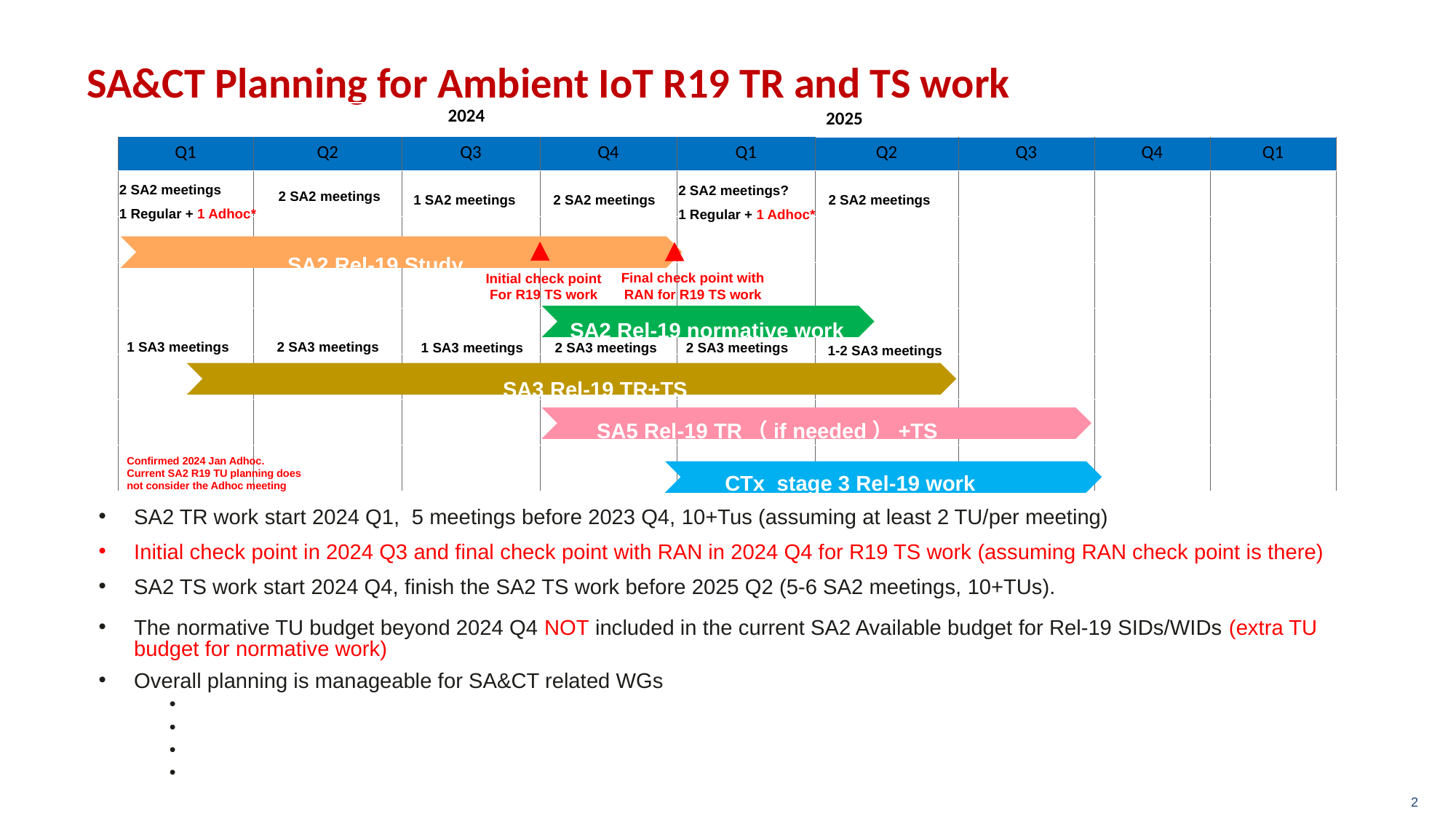

SA&CT Planning for Ambient IoT R19 TR and TS work
| 2024 |  |  |  |  | 2025 |  |  |  |
| --- | --- | --- | --- | --- | --- | --- | --- | --- |
| Q1 | Q2 | Q3 | Q4 | Q1 | Q2 | Q3 | Q4 | Q1 |
|  |  |  |  |  |  |  |  |  |
|  |  |  |  |  |  |  |  |  |
|  |  |  |  |  |  |  |  |  |
|  |  |  |  |  |  |  |  |  |
|  |  |  |  |  |  |  |  |  |
|  |  |  |  |  |  |  |  |  |
|  |  |  |  |  |  |  |  |  |
2 SA2 meetings

1 Regular + 1 Adhoc*
2 SA2 meetings?

1 Regular + 1 Adhoc*
2 SA2 meetings

2 SA2 meetings

2 SA2 meetings

1 SA2 meetings

SA2 Rel-19 Study

Final check point with RAN for R19 TS work
Initial check point
For R19 TS work
SA2 Rel-19 normative work

1 SA3 meetings

2 SA3 meetings

1 SA3 meetings

2 SA3 meetings

2 SA3 meetings
1-2 SA3 meetings
SA3 Rel-19 TR+TS

SA5 Rel-19 TR（if needed）+TS

CTx  stage 3 Rel-19 work
Confirmed 2024 Jan Adhoc.
Current SA2 R19 TU planning does not consider the Adhoc meeting

SA2 TR work start 2024 Q1,  5 meetings before 2023 Q4, 10+Tus (assuming at least 2 TU/per meeting)
Initial check point in 2024 Q3 and final check point with RAN in 2024 Q4 for R19 TS work (assuming RAN check point is there)
SA2 TS work start 2024 Q4, finish the SA2 TS work before 2025 Q2 (5-6 SA2 meetings, 10+TUs).
The normative TU budget beyond 2024 Q4 NOT included in the current SA2 Available budget for Rel-19 SIDs/WIDs (extra TU budget for normative work)
Overall planning is manageable for SA&CT related WGs
SA2: considering the 2 additional adhoc meetings (2024 Q1 confirmed, 2025 Q1 TBD) and buffered TU (6 TU/meeting)
SA3: start 2024 Q1 or Q2, 5 or 6 meetings for 2024; 3 or 4 meetings for 2025
SA5: start 2024 Q4, 4 quarters for study and normative work, 5-6 meetings
CTx: 3 quarters for the normative work, 4-5 meetings